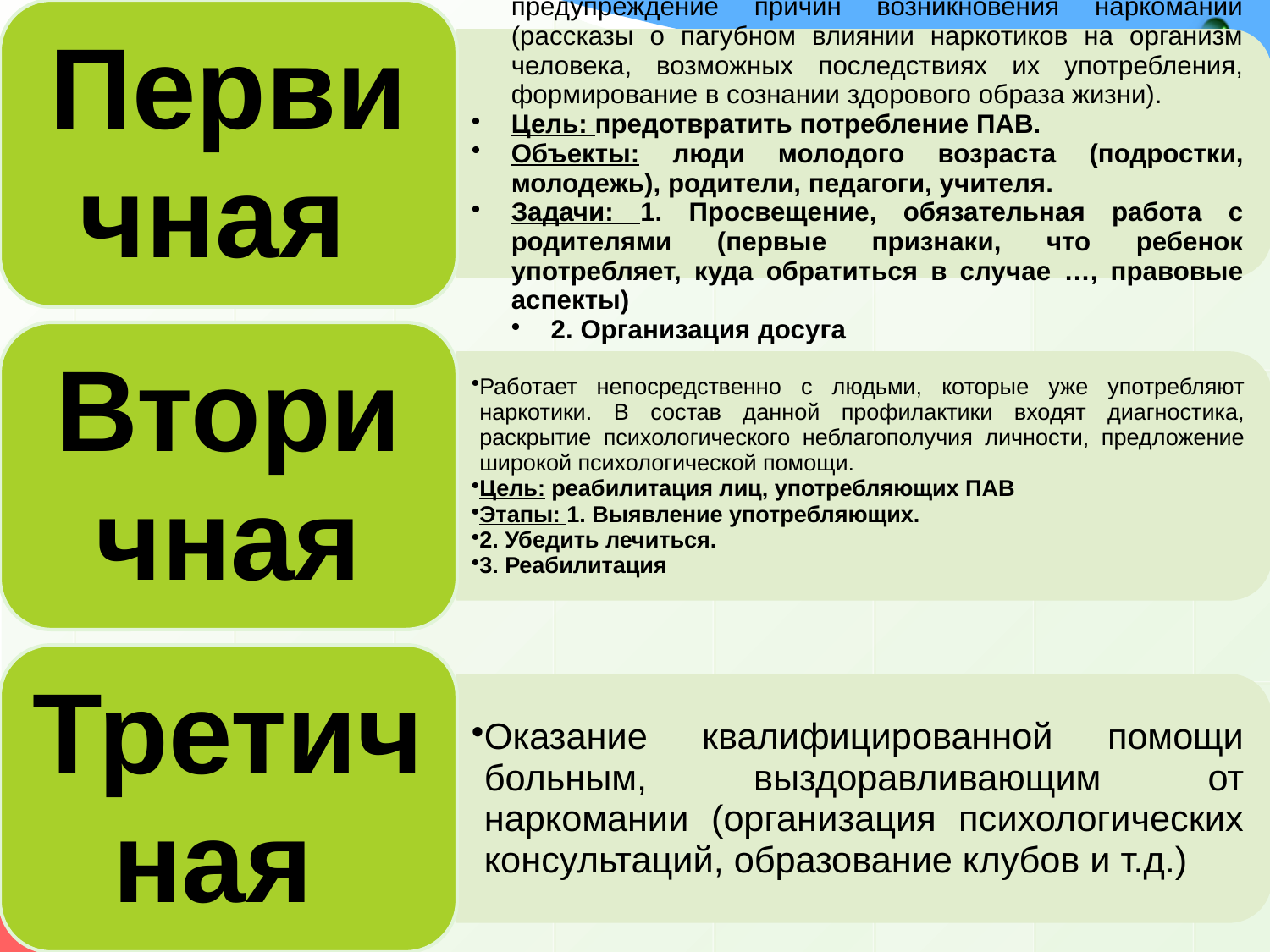

Первичная
Вторичная
Работает непосредственно с людьми, которые уже употребляют наркотики. В состав данной профилактики входят диагностика, раскрытие психологического неблагополучия личности, предложение широкой психологической помощи.
Цель: реабилитация лиц, употребляющих ПАВ
Третичная
Оказание квалифицированной помощи больным, выздоравливающим от наркомании (организация психологических консультаций, образование клубов и т.д.)
Объекты: люди молодого возраста (подростки, молодежь), родители, педагоги, учителя.
Цель: предотвратить потребление ПАВ.
Задачи: 1. Просвещение, обязательная работа с родителями (первые признаки, что ребенок употребляет, куда обратиться в случае …, правовые аспекты)
2. Организация досуга
Этапы: 1. Выявление употребляющих.
3. Реабилитация
2. Убедить лечиться.